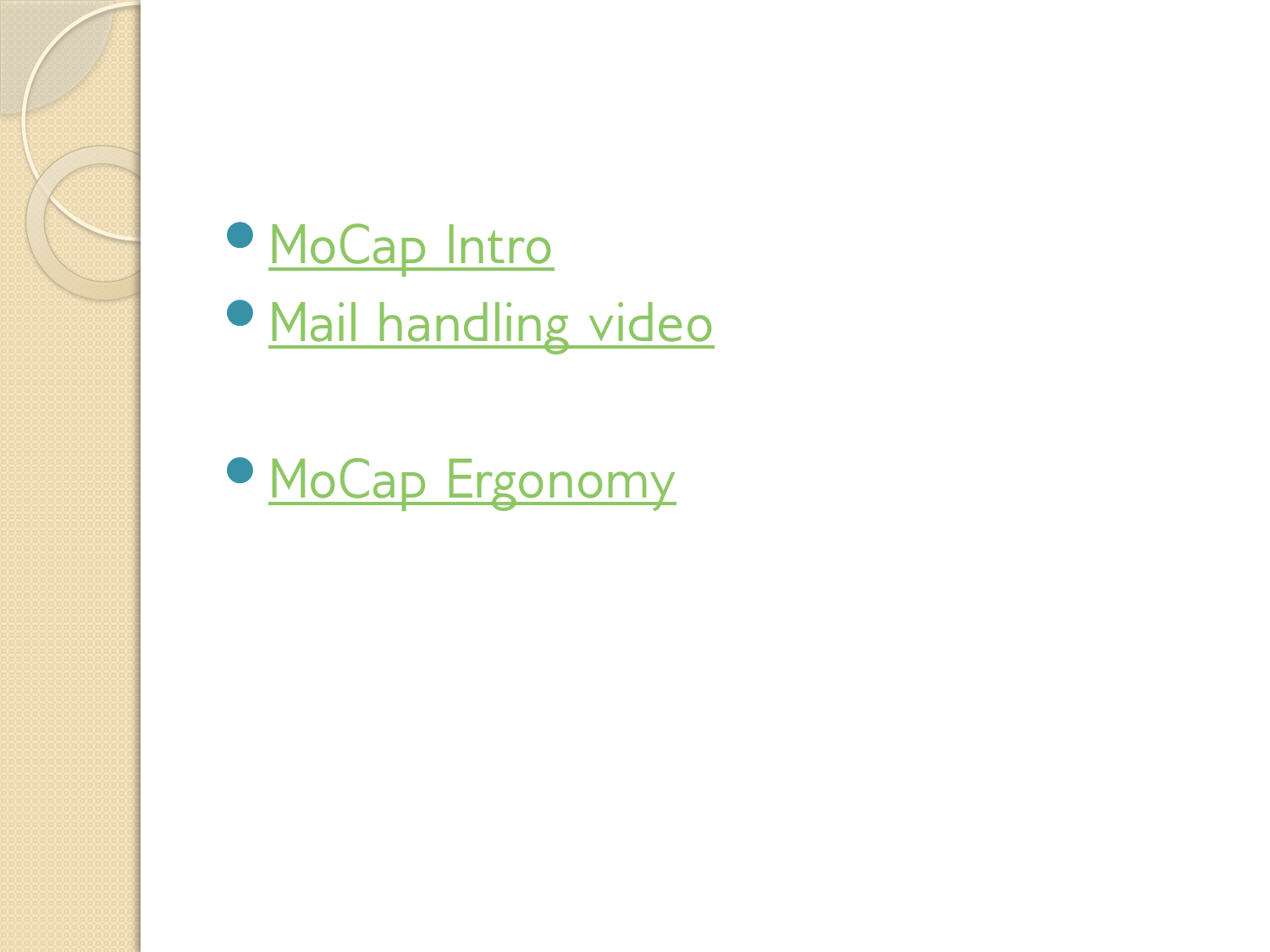

#
MoCap Intro
Mail handling video

MoCap Ergonomy